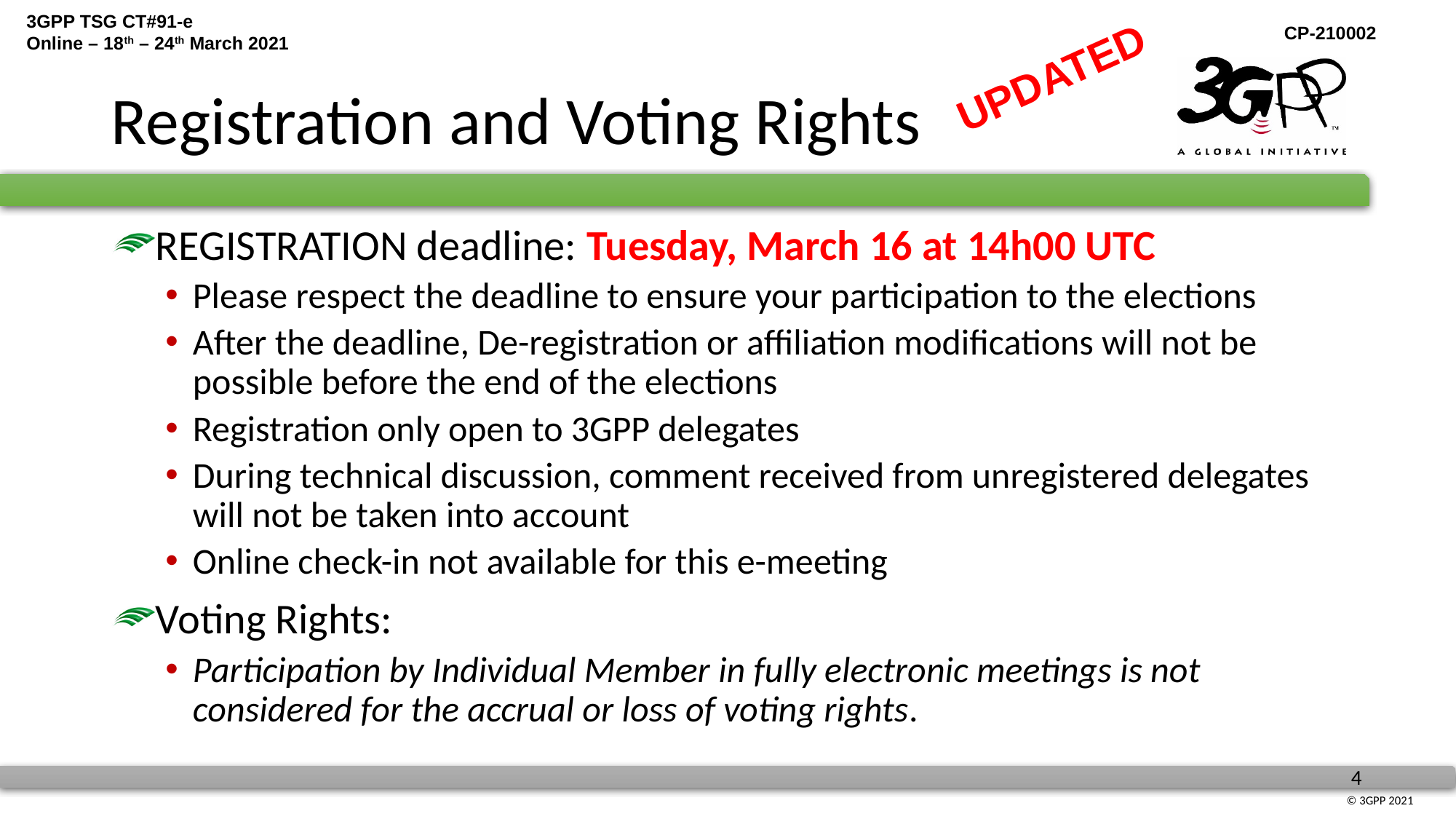

# Registration and Voting Rights
UPDATED
REGISTRATION deadline: Tuesday, March 16 at 14h00 UTC
Please respect the deadline to ensure your participation to the elections
After the deadline, De-registration or affiliation modifications will not be possible before the end of the elections
Registration only open to 3GPP delegates
During technical discussion, comment received from unregistered delegates will not be taken into account
Online check-in not available for this e-meeting
Voting Rights:
Participation by Individual Member in fully electronic meetings is not considered for the accrual or loss of voting rights.